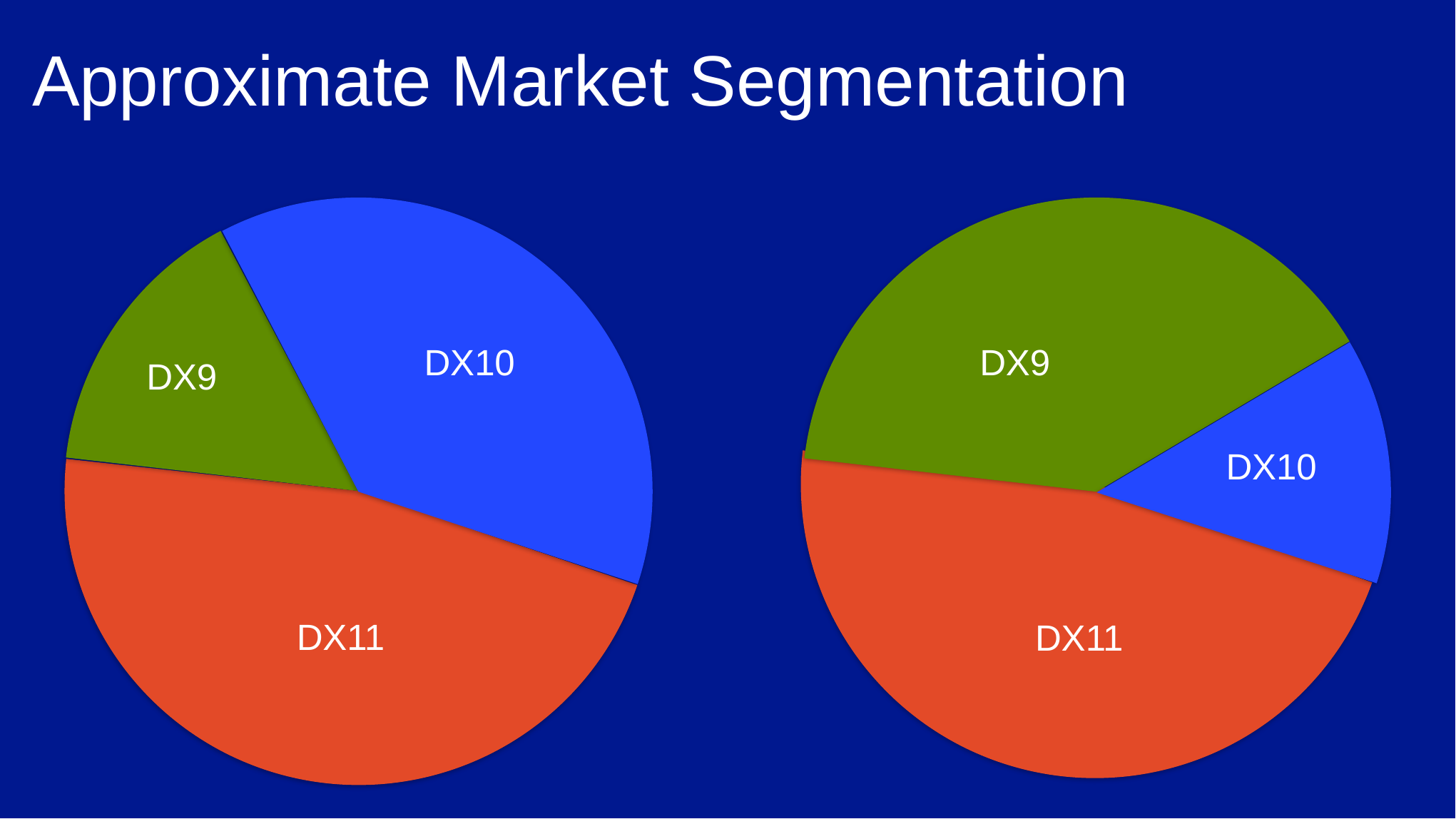

# Approximate Market Segmentation

DX9
DX10
DX11

DX10
DX9
DX11